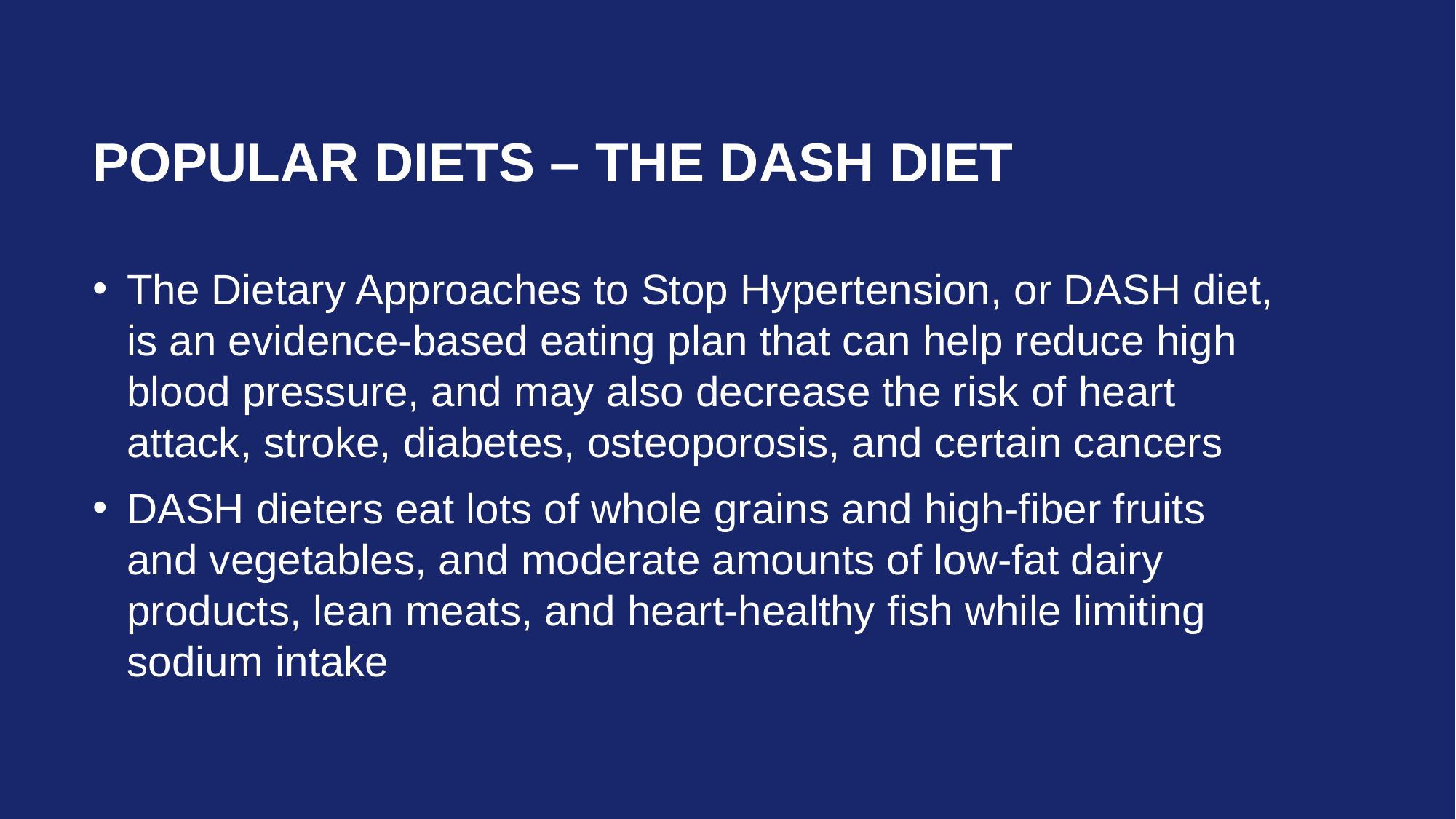

# Popular Diets – The DASH Diet
The Dietary Approaches to Stop Hypertension, or DASH diet, is an evidence-based eating plan that can help reduce high blood pressure, and may also decrease the risk of heart attack, stroke, diabetes, osteoporosis, and certain cancers
DASH dieters eat lots of whole grains and high-fiber fruits and vegetables, and moderate amounts of low-fat dairy products, lean meats, and heart-healthy fish while limiting sodium intake